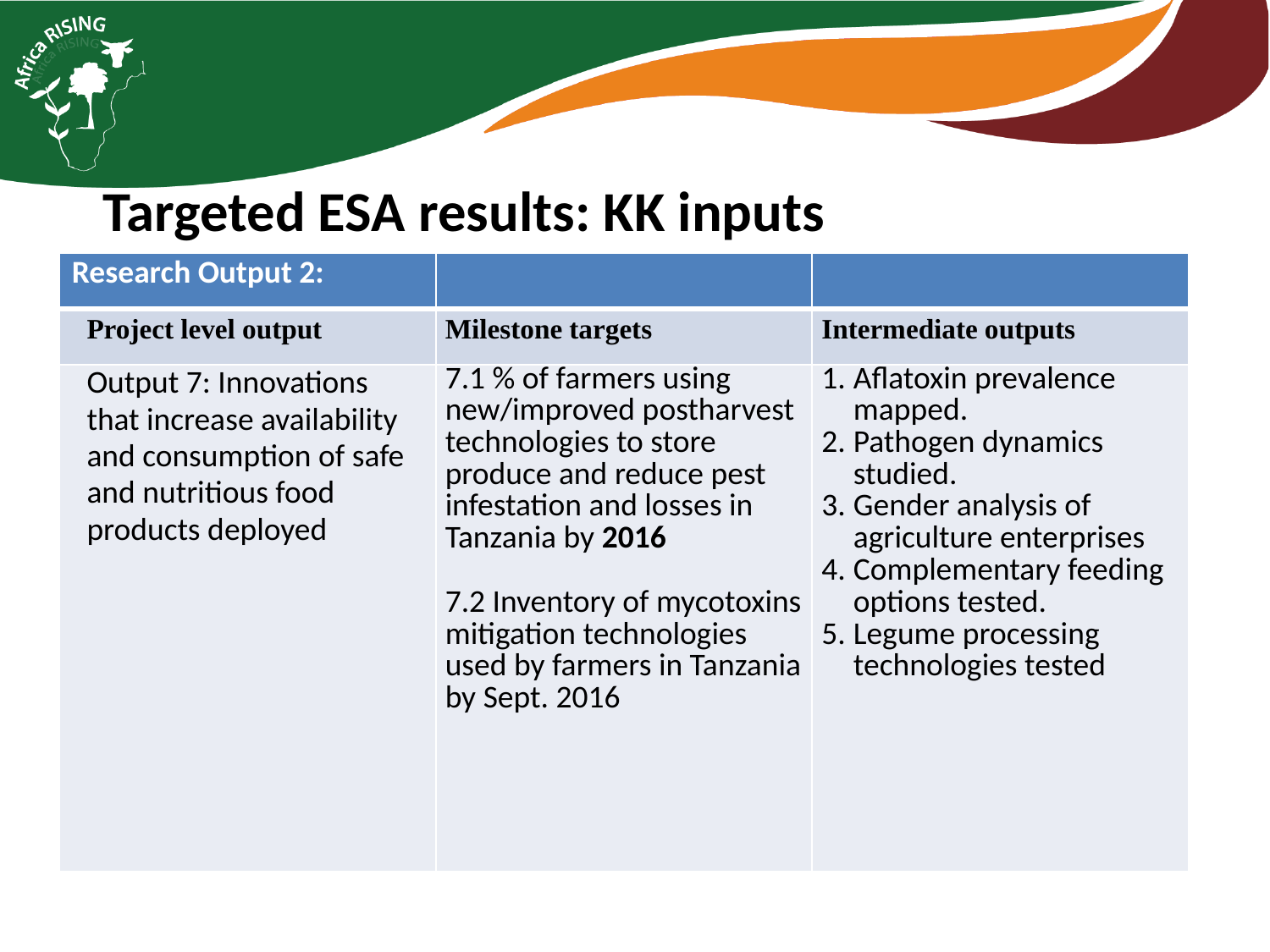

Targeted ESA results: KK inputs
| Research Output 2: |  |  |
| --- | --- | --- |
| Project level output | Milestone targets | Intermediate outputs |
| Output 7: Innovations that increase availability and consumption of safe and nutritious food products deployed | 7.1 % of farmers using new/improved postharvest technologies to store produce and reduce pest infestation and losses in Tanzania by 2016   7.2 Inventory of mycotoxins mitigation technologies used by farmers in Tanzania by Sept. 2016 | Aflatoxin prevalence mapped. Pathogen dynamics studied. Gender analysis of agriculture enterprises Complementary feeding options tested. Legume processing technologies tested |